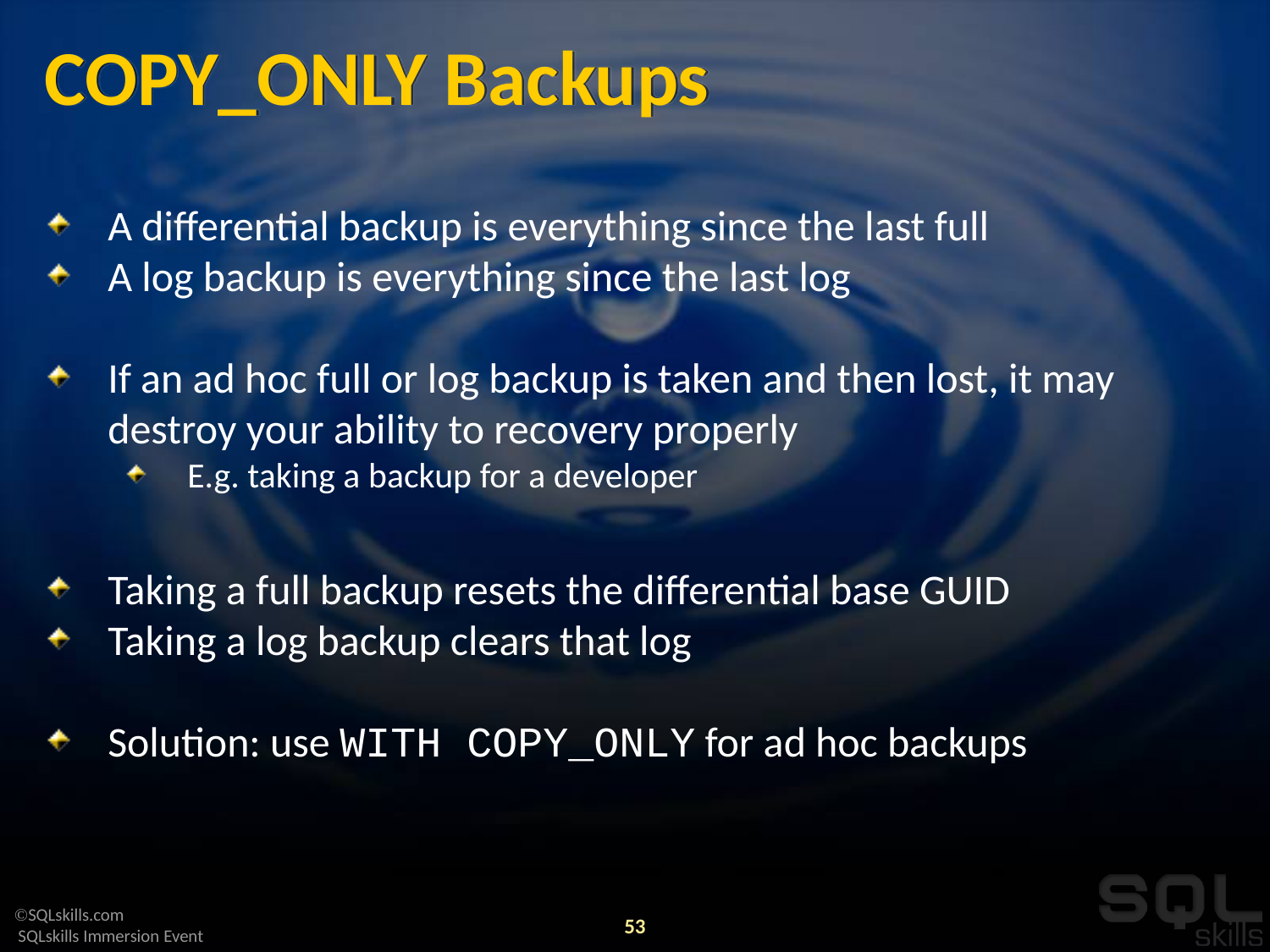

# COPY_ONLY Backups
A differential backup is everything since the last full
A log backup is everything since the last log

If an ad hoc full or log backup is taken and then lost, it may destroy your ability to recovery properly
E.g. taking a backup for a developer

Taking a full backup resets the differential base GUID
Taking a log backup clears that log

Solution: use WITH COPY_ONLY for ad hoc backups
53